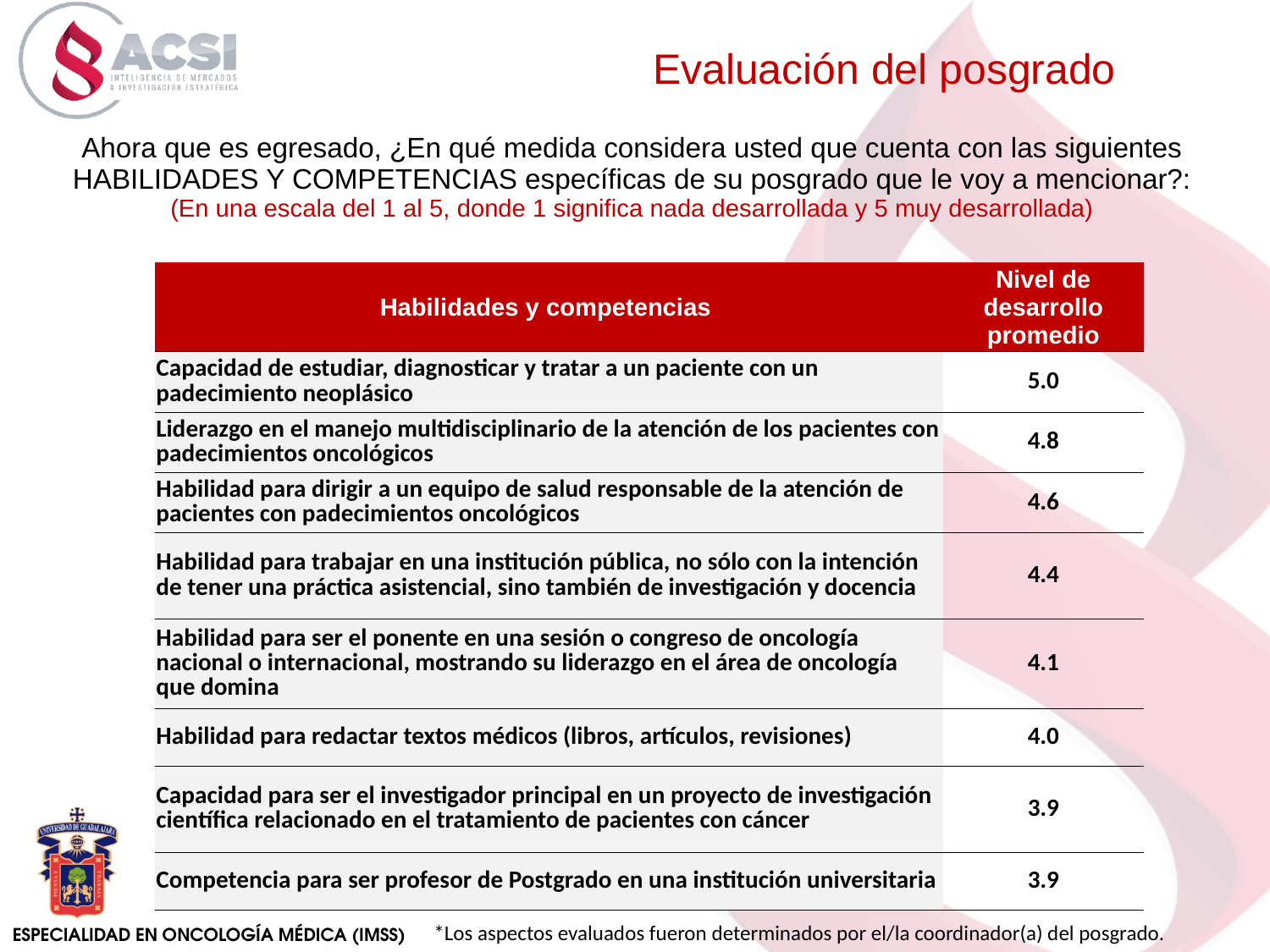

Evaluación del posgrado
Ahora que es egresado, ¿En qué medida considera usted que cuenta con las siguientes HABILIDADES Y COMPETENCIAS específicas de su posgrado que le voy a mencionar?:
(En una escala del 1 al 5, donde 1 significa nada desarrollada y 5 muy desarrollada)
| Habilidades y competencias | Nivel de desarrollo promedio |
| --- | --- |
| Capacidad de estudiar, diagnosticar y tratar a un paciente con un padecimiento neoplásico | 5.0 |
| Liderazgo en el manejo multidisciplinario de la atención de los pacientes con padecimientos oncológicos | 4.8 |
| Habilidad para dirigir a un equipo de salud responsable de la atención de pacientes con padecimientos oncológicos | 4.6 |
| Habilidad para trabajar en una institución pública, no sólo con la intención de tener una práctica asistencial, sino también de investigación y docencia | 4.4 |
| Habilidad para ser el ponente en una sesión o congreso de oncología nacional o internacional, mostrando su liderazgo en el área de oncología que domina | 4.1 |
| Habilidad para redactar textos médicos (libros, artículos, revisiones) | 4.0 |
| Capacidad para ser el investigador principal en un proyecto de investigación científica relacionado en el tratamiento de pacientes con cáncer | 3.9 |
| Competencia para ser profesor de Postgrado en una institución universitaria | 3.9 |
*Los aspectos evaluados fueron determinados por el/la coordinador(a) del posgrado.